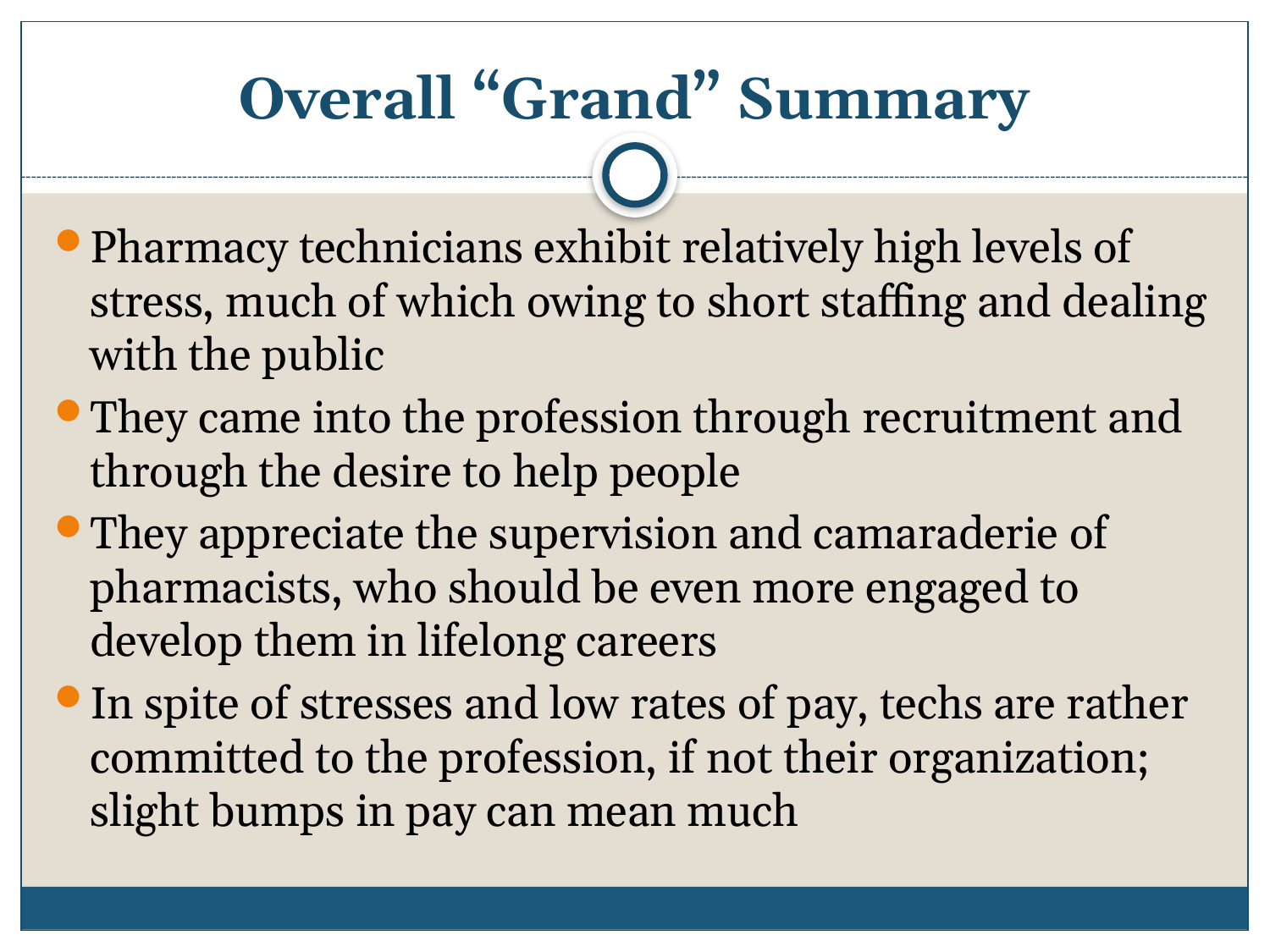

# Overall “Grand” Summary
Pharmacy technicians exhibit relatively high levels of stress, much of which owing to short staffing and dealing with the public
They came into the profession through recruitment and through the desire to help people
They appreciate the supervision and camaraderie of pharmacists, who should be even more engaged to develop them in lifelong careers
In spite of stresses and low rates of pay, techs are rather committed to the profession, if not their organization; slight bumps in pay can mean much